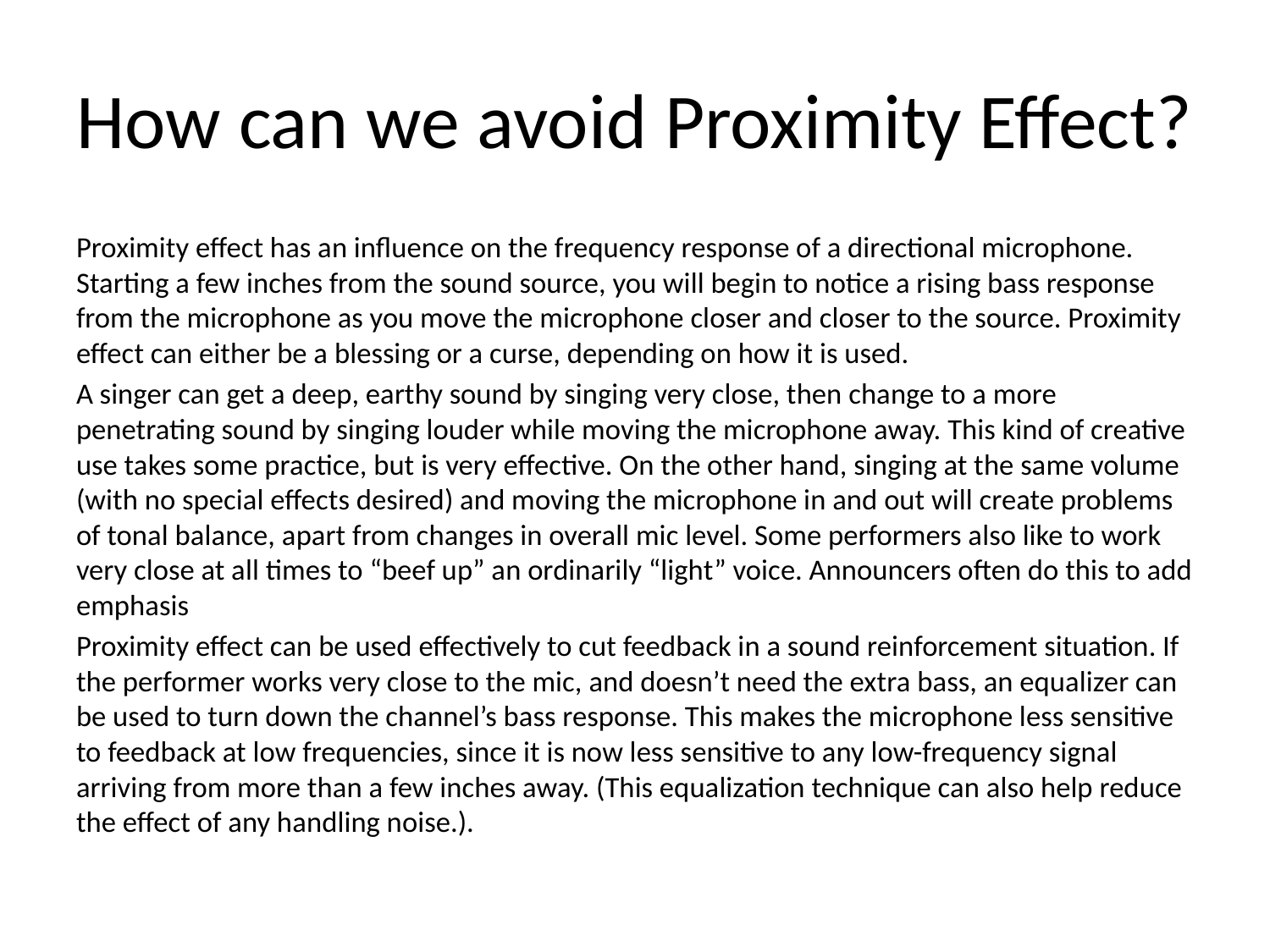

# How can we avoid Proximity Effect?
Proximity effect has an influence on the frequency response of a directional microphone. Starting a few inches from the sound source, you will begin to notice a rising bass response from the microphone as you move the microphone closer and closer to the source. Proximity effect can either be a blessing or a curse, depending on how it is used.
A singer can get a deep, earthy sound by singing very close, then change to a more penetrating sound by singing louder while moving the microphone away. This kind of creative use takes some practice, but is very effective. On the other hand, singing at the same volume (with no special effects desired) and moving the microphone in and out will create problems of tonal balance, apart from changes in overall mic level. Some performers also like to work very close at all times to “beef up” an ordinarily “light” voice. Announcers often do this to add emphasis
Proximity effect can be used effectively to cut feedback in a sound reinforcement situation. If the performer works very close to the mic, and doesn’t need the extra bass, an equalizer can be used to turn down the channel’s bass response. This makes the microphone less sensitive to feedback at low frequencies, since it is now less sensitive to any low-frequency signal arriving from more than a few inches away. (This equalization technique can also help reduce the effect of any handling noise.).